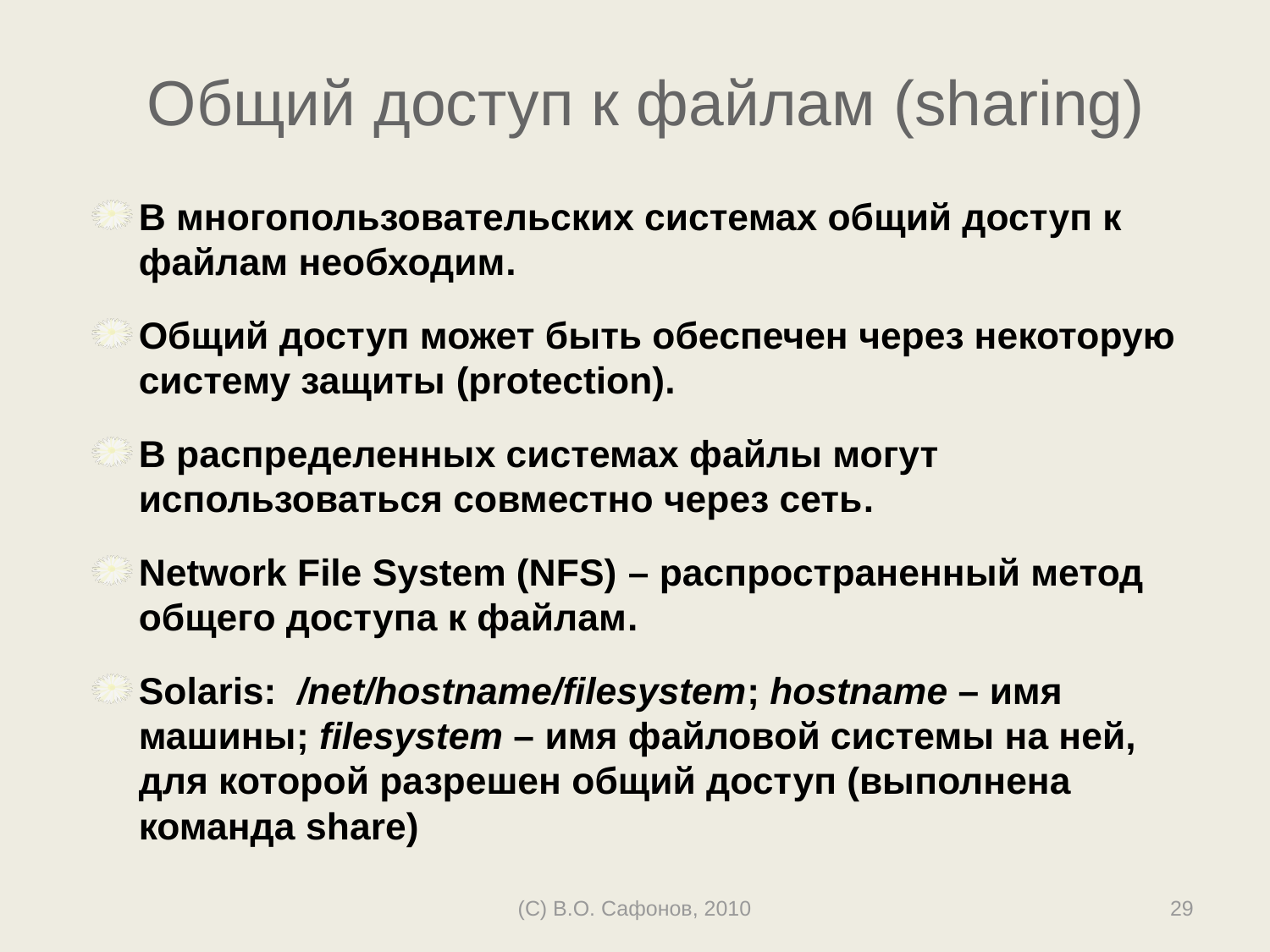

# Общий доступ к файлам (sharing)
В многопользовательских системах общий доступ к файлам необходим.
Общий доступ может быть обеспечен через некоторую систему защиты (protection).
В распределенных системах файлы могут использоваться совместно через сеть.
Network File System (NFS) – распространенный метод общего доступа к файлам.
Solaris:  /net/hostname/filesystem; hostname – имя машины; filesystem – имя файловой системы на ней, для которой разрешен общий доступ (выполнена команда share)

(C) В.О. Сафонов, 2010
29